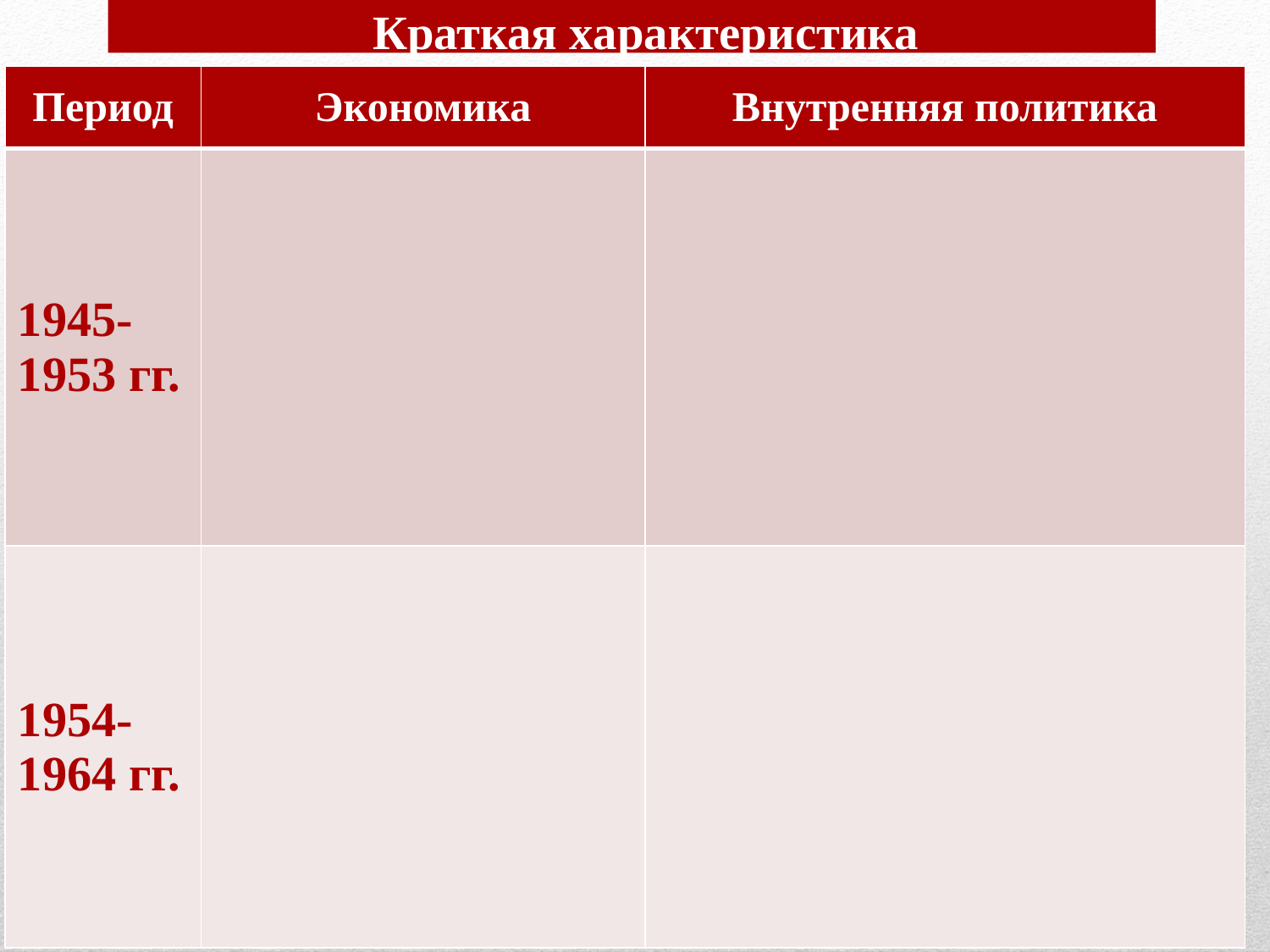

# Краткая характеристика
| Период | Экономика | Внутренняя политика |
| --- | --- | --- |
| 1945- 1953 гг. |  |  |
| 1954- 1964 гг. |  |  |